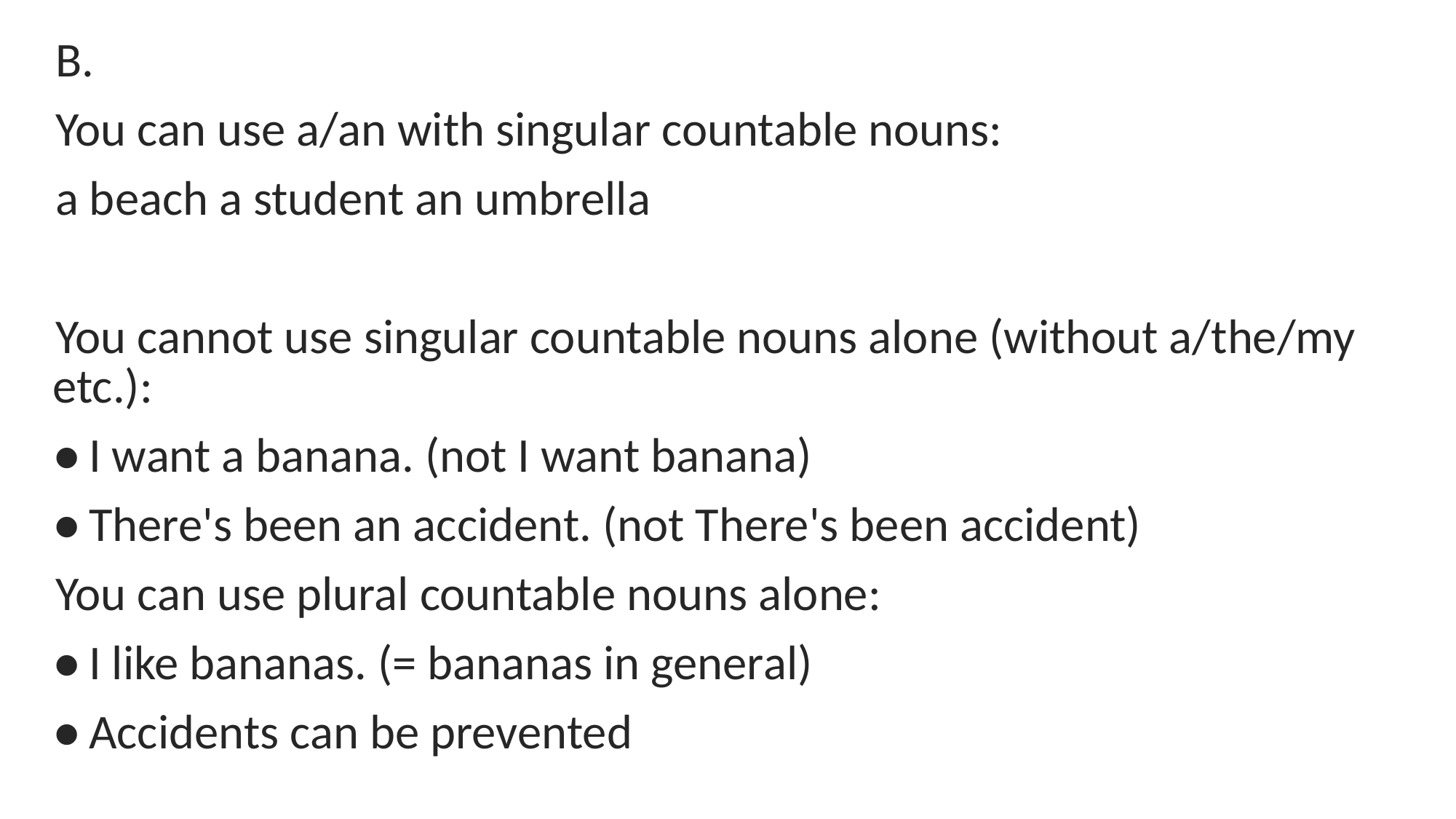

B.
You can use a/an with singular countable nouns:
a beach a student an umbrella

You cannot use singular countable nouns alone (without a/the/my etc.):
⦁ I want a banana. (not I want banana)
⦁ There's been an accident. (not There's been accident)
You can use plural countable nouns alone:
⦁ I like bananas. (= bananas in general)
⦁ Accidents can be prevented
#